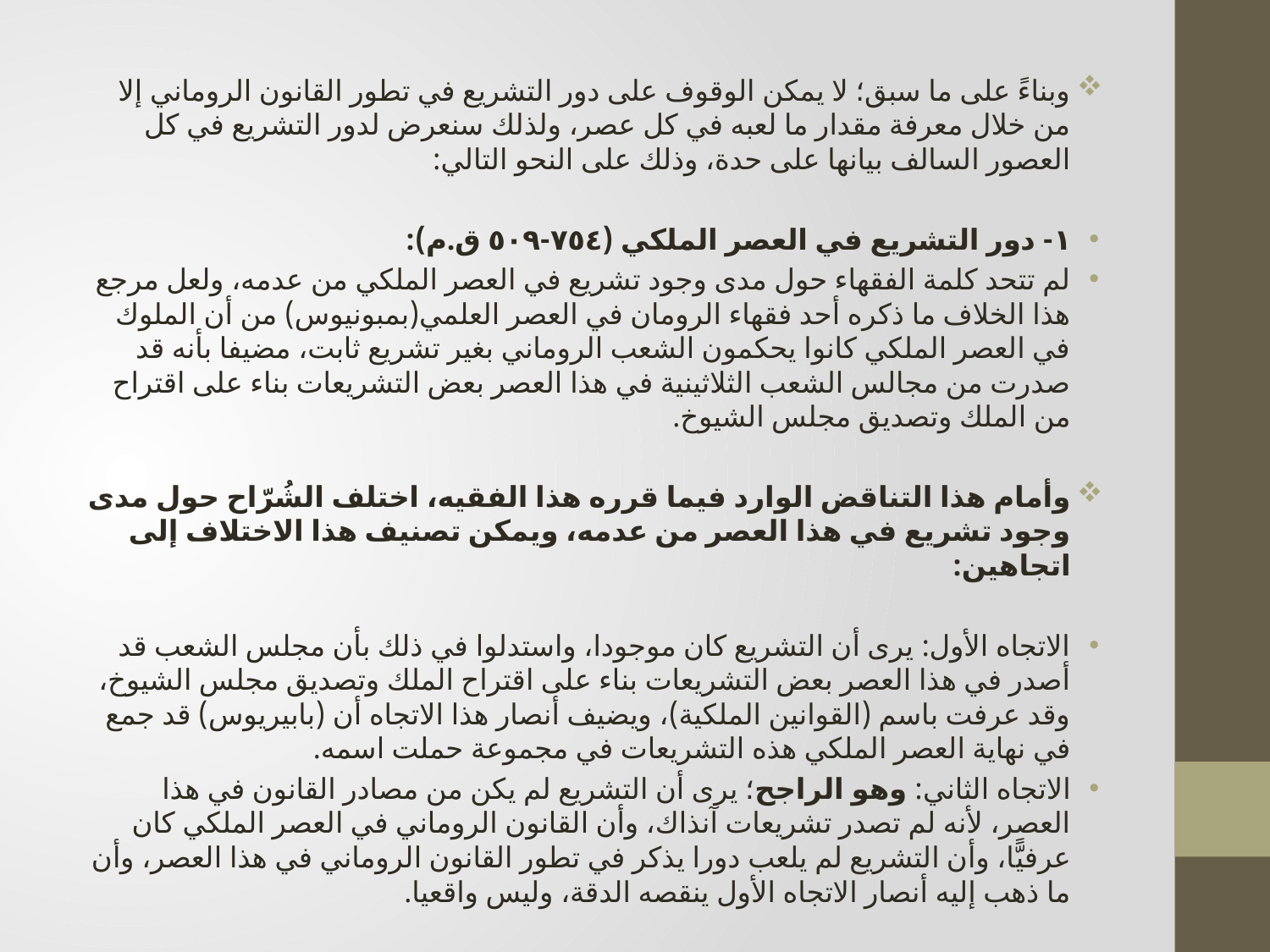

وبناءً على ما سبق؛ لا يمكن الوقوف على دور التشريع في تطور القانون الروماني إلا من خلال معرفة مقدار ما لعبه في كل عصر، ولذلك سنعرض لدور التشريع في كل العصور السالف بيانها على حدة، وذلك على النحو التالي:

١- دور التشريع في العصر الملكي (٧٥٤-٥٠٩ ق.م):
لم تتحد كلمة الفقهاء حول مدى وجود تشريع في العصر الملكي من عدمه، ولعل مرجع هذا الخلاف ما ذكره أحد فقهاء الرومان في العصر العلمي(بمبونيوس) من أن الملوك في العصر الملكي كانوا يحكمون الشعب الروماني بغير تشريع ثابت، مضيفا بأنه قد صدرت من مجالس الشعب الثلاثينية في هذا العصر بعض التشريعات بناء على اقتراح من الملك وتصديق مجلس الشيوخ.

وأمام هذا التناقض الوارد فيما قرره هذا الفقيه، اختلف الشُرّاح حول مدى وجود تشريع في هذا العصر من عدمه، ويمكن تصنيف هذا الاختلاف إلى اتجاهين:

الاتجاه الأول: يرى أن التشريع كان موجودا، واستدلوا في ذلك بأن مجلس الشعب قد أصدر في هذا العصر بعض التشريعات بناء على اقتراح الملك وتصديق مجلس الشيوخ، وقد عرفت باسم (القوانين الملكية)، ويضيف أنصار هذا الاتجاه أن (بابيريوس) قد جمع في نهاية العصر الملكي هذه التشريعات في مجموعة حملت اسمه.
الاتجاه الثاني: وهو الراجح؛ يرى أن التشريع لم يكن من مصادر القانون في هذا العصر، لأنه لم تصدر تشريعات آنذاك، وأن القانون الروماني في العصر الملكي كان عرفيًّا، وأن التشريع لم يلعب دورا يذكر في تطور القانون الروماني في هذا العصر، وأن ما ذهب إليه أنصار الاتجاه الأول ينقصه الدقة، وليس واقعيا.